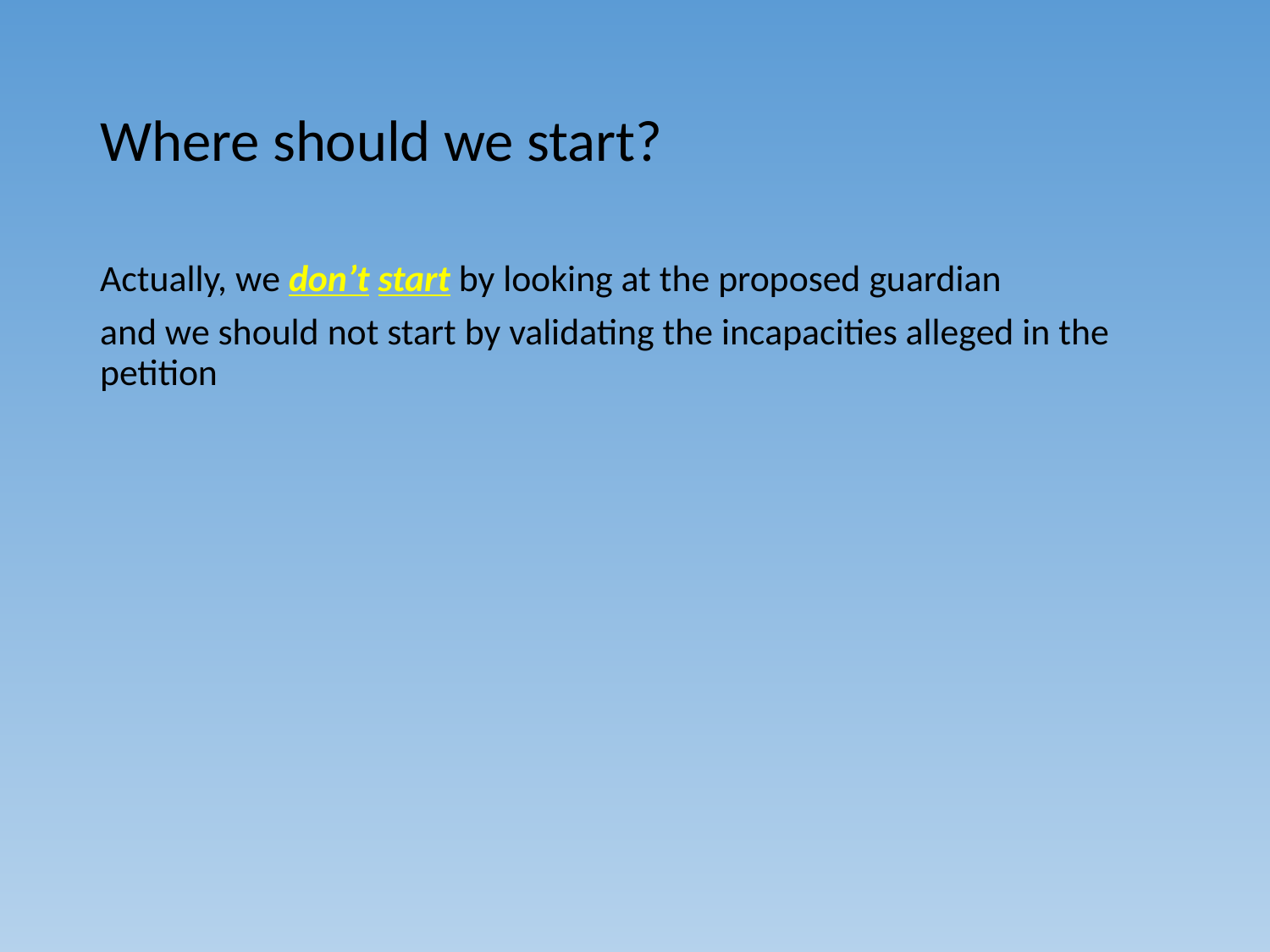

# Where should we start?
Actually, we don’t start by looking at the proposed guardian
and we should not start by validating the incapacities alleged in the petition